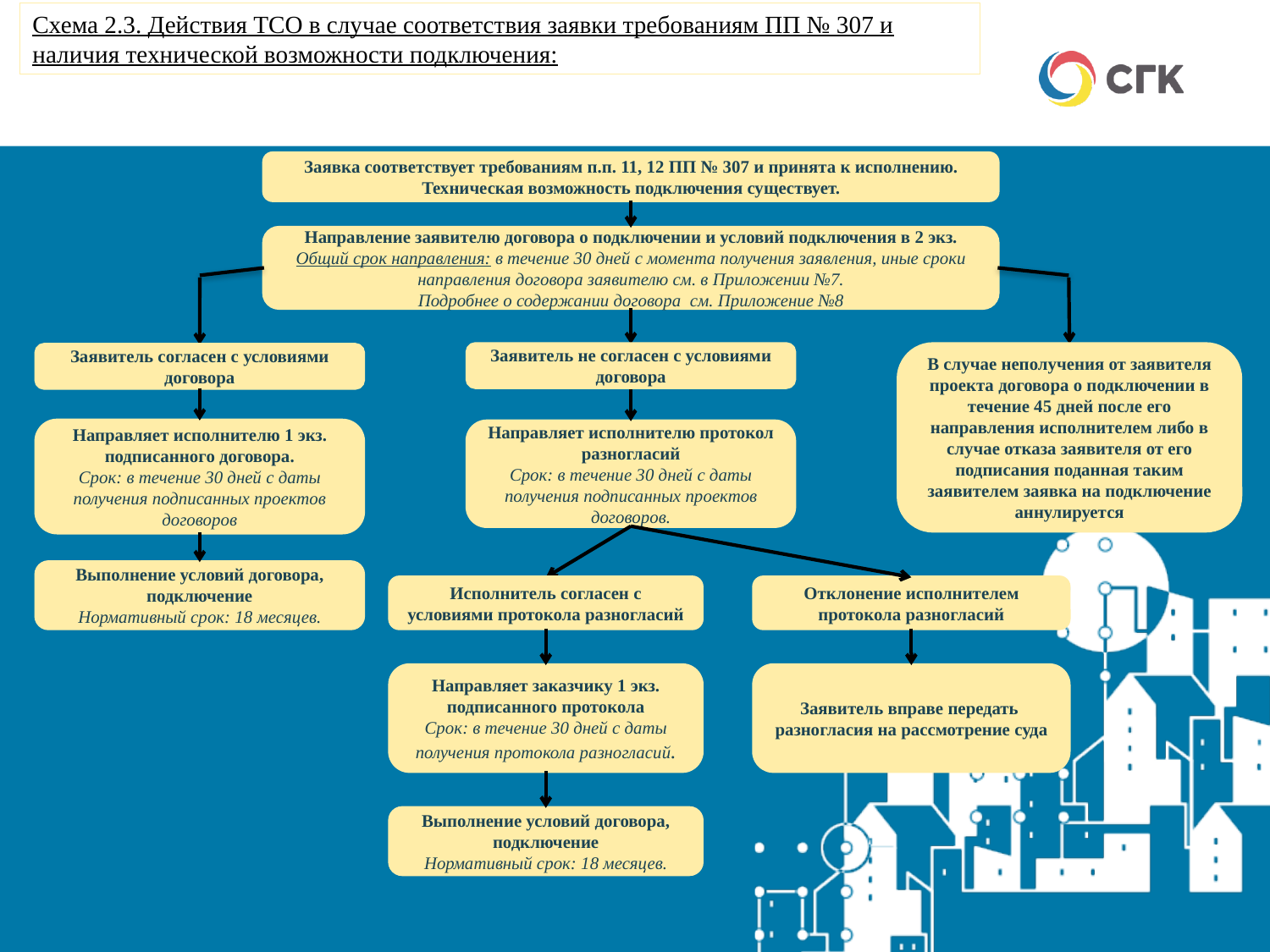

Схема 2.3. Действия ТСО в случае соответствия заявки требованиям ПП № 307 и наличия технической возможности подключения:
Заявка соответствует требованиям п.п. 11, 12 ПП № 307 и принята к исполнению.
Техническая возможность подключения существует.
Направление заявителю договора о подключении и условий подключения в 2 экз.
Общий срок направления: в течение 30 дней с момента получения заявления, иные сроки направления договора заявителю см. в Приложении №7.
Подробнее о содержании договора  см. Приложение №8
Заявитель согласен с условиями договора
В случае неполучения от заявителя проекта договора о подключении в течение 45 дней после его направления исполнителем либо в случае отказа заявителя от его подписания поданная таким заявителем заявка на подключение аннулируется
Заявитель не согласен с условиями договора
Направляет исполнителю протокол разногласий
Срок: в течение 30 дней с даты получения подписанных проектов договоров.
Направляет исполнителю 1 экз. подписанного договора.
Срок: в течение 30 дней с даты получения подписанных проектов договоров
Исполнитель согласен с условиями протокола разногласий
Отклонение исполнителем протокола разногласий
Выполнение условий договора, подключение
Нормативный срок: 18 месяцев.
Направляет заказчику 1 экз. подписанного протокола
Срок: в течение 30 дней с даты получения протокола разногласий.
Заявитель вправе передать
разногласия на рассмотрение суда
Выполнение условий договора, подключение
Нормативный срок: 18 месяцев.